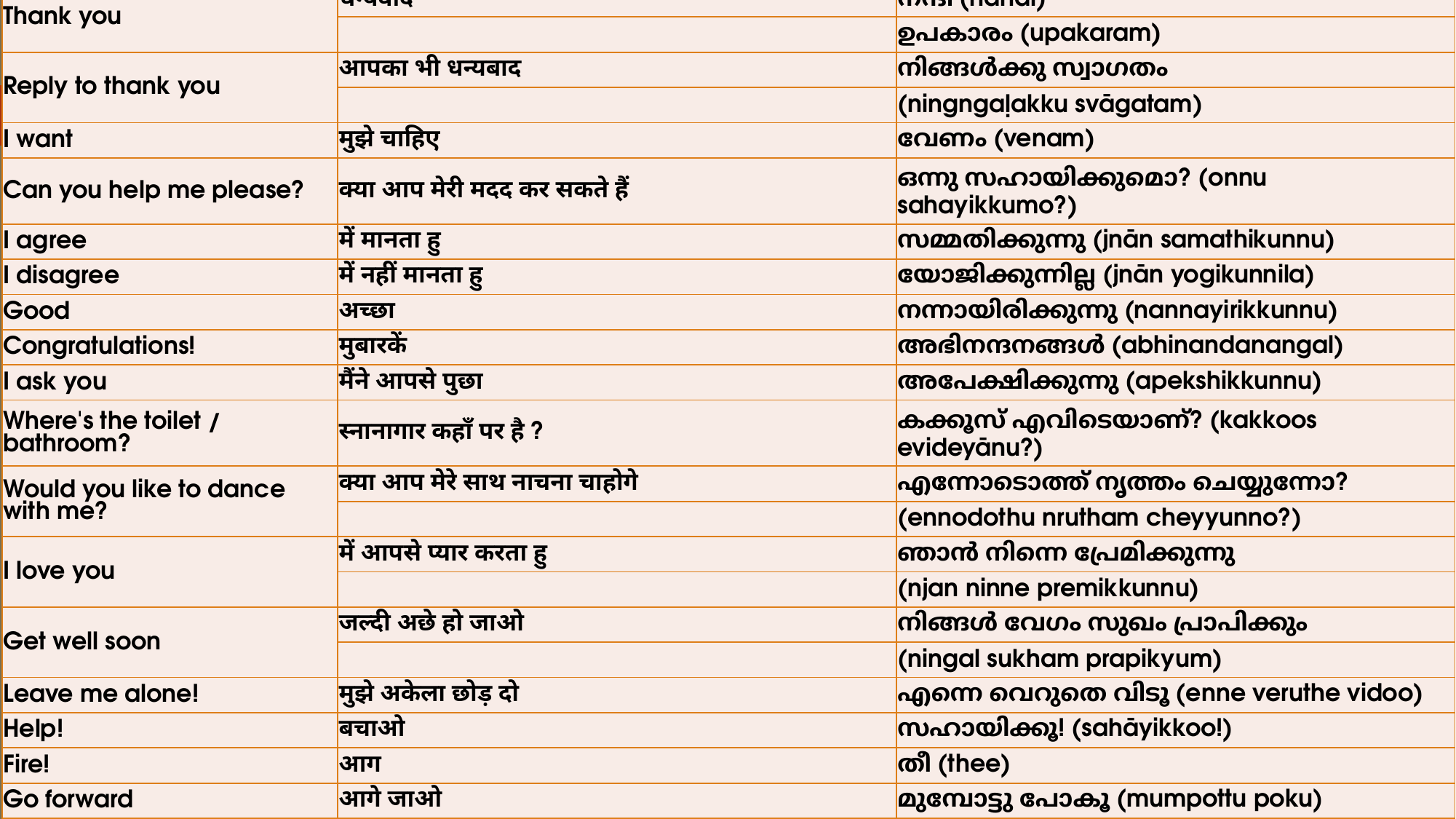

| Thank you | धन्यवाद | നന്ദി (nāndi) |
| --- | --- | --- |
|  |  | ഉപകാരം (upakaram) |
| Reply to thank you | आपका भी धन्यबाद | നിങ്ങള്‍ക്കു സ്വാഗതം |
|  |  | (ningngaḷakku svāgatam) |
| I want | मुझे चाहिए | വേണം (venam) |
| Can you help me please? | क्या आप मेरी मदद कर सकते हैं | ഒന്നു സഹായിക്കുമൊ? (onnu sahayikkumo?) |
| I agree | में मानता हु | സമ്മതിക്കുന്നു (jnān samathikunnu) |
| I disagree | में नहीं मानता हु | യോജിക്കുന്നില്ല (jnān yogikunnila) |
| Good | अच्छा | നന്നായിരിക്കുന്നു (nannayirikkunnu) |
| Congratulations! | मुबारकें | അഭിനന്ദനങ്ങള്‍ (abhinandanangal) |
| I ask you | मैंने आपसे पुछा | അപേക്ഷിക്കുന്നു (apekshikkunnu) |
| Where's the toilet / bathroom? | स्नानागार कहाँ पर है ? | കക്കൂസ് എവിടെയാണ്? (kakkoos evideyānu?) |
| Would you like to dance with me? | क्या आप मेरे साथ नाचना चाहोगे | എന്നോടൊത്ത് നൃത്തം ചെയ്യുന്നോ? |
|  |  | (ennodothu nrutham cheyyunno?) |
| I love you | में आपसे प्यार करता हु | ഞാന്‍ നിന്നെ പ്രേമിക്കുന്നു |
|  |  | (njan ninne premikkunnu) |
| Get well soon | जल्दी अछे हो जाओ | നിങ്ങള്‍ വേഗം സുഖം പ്രാപിക്കും |
|  |  | (ningal sukham prapikyum) |
| Leave me alone! | मुझे अकेला छोड़ दो | എന്നെ വെറുതെ വിടൂ (enne veruthe vidoo) |
| Help! | बचाओ | സഹായിക്കൂ! (sahāyikkoo!) |
| Fire! | आग | തീ (thee) |
| Go forward | आगे जाओ | മുമ്പോട്ടു പോകൂ (mumpottu poku) |
#